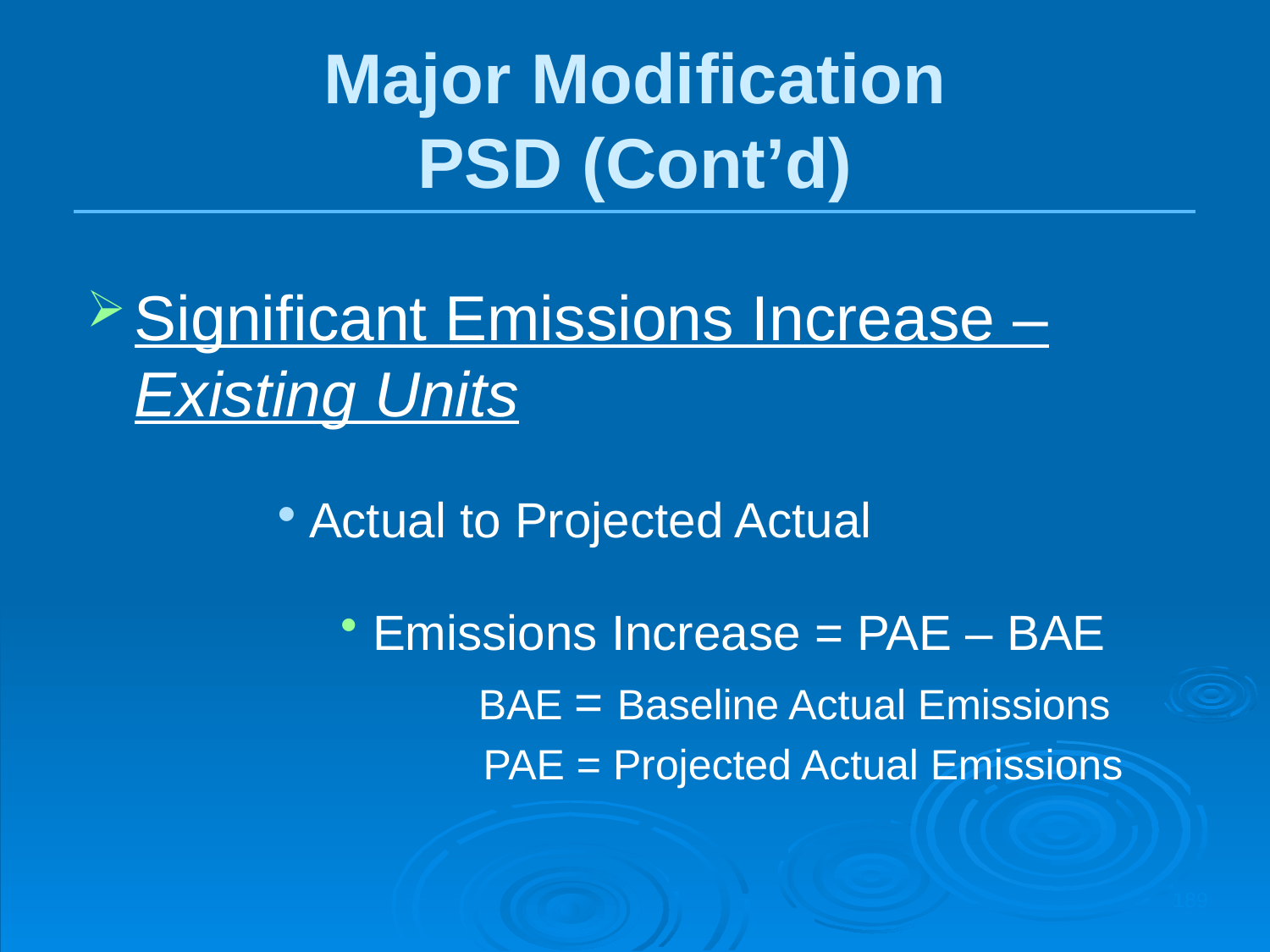

Major Modification
PSD (Cont’d)

Significant Emissions Increase – Existing Units

Actual to Projected Actual

Emissions Increase = PAE – BAE
          BAE = Baseline Actual Emissions
            PAE = Projected Actual Emissions
189